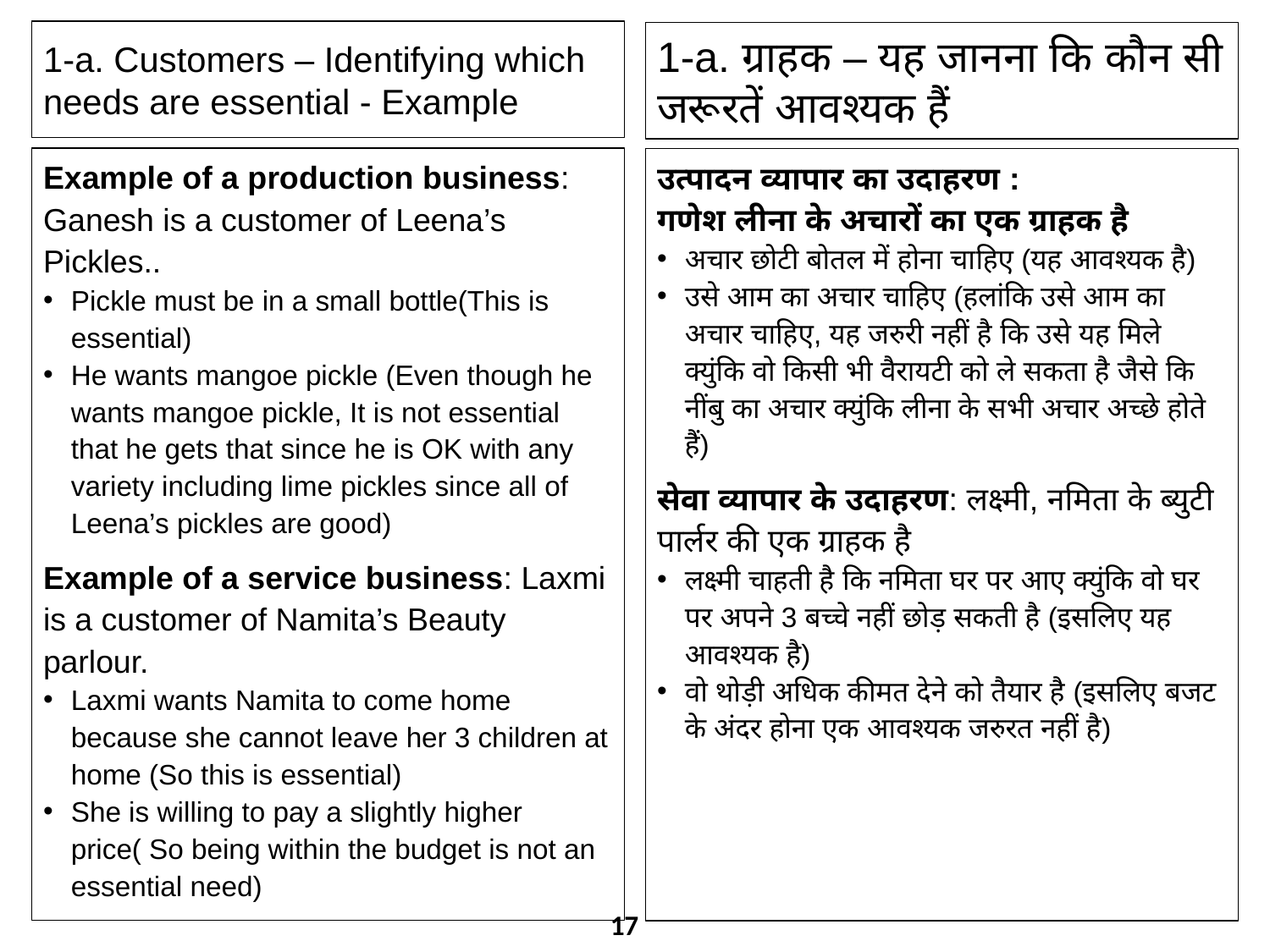

1-a. Customers – Identifying which needs are essential - Example
1-a. ग्राहक – यह जानना कि कौन सी जरूरतें आवश्यक हैं
Example of a production business: Ganesh is a customer of Leena’s Pickles..
Pickle must be in a small bottle(This is essential)
He wants mangoe pickle (Even though he wants mangoe pickle, It is not essential that he gets that since he is OK with any variety including lime pickles since all of Leena’s pickles are good)
Example of a service business: Laxmi is a customer of Namita’s Beauty parlour.
Laxmi wants Namita to come home because she cannot leave her 3 children at home (So this is essential)
She is willing to pay a slightly higher price( So being within the budget is not an essential need)

उत्पादन व्यापार का उदाहरण :
गणेश लीना के अचारों का एक ग्राहक है
अचार छोटी बोतल में होना चाहिए (यह आवश्यक है)
उसे आम का अचार चाहिए (हलांकि उसे आम का अचार चाहिए, यह जरुरी नहीं है कि उसे यह मिले क्युंकि वो किसी भी वैरायटी को ले सकता है जैसे कि नींबु का अचार क्युंकि लीना के सभी अचार अच्छे होते हैं)
सेवा व्यापार के उदाहरण: लक्ष्मी, नमिता के ब्युटी पार्लर की एक ग्राहक है
लक्ष्मी चाहती है कि नमिता घर पर आए क्युंकि वो घर पर अपने 3 बच्चे नहीं छोड़ सकती है (इसलिए यह आवश्यक है)
वो थोड़ी अधिक कीमत देने को तैयार है (इसलिए बजट के अंदर होना एक आवश्यक जरुरत नहीं है)

17